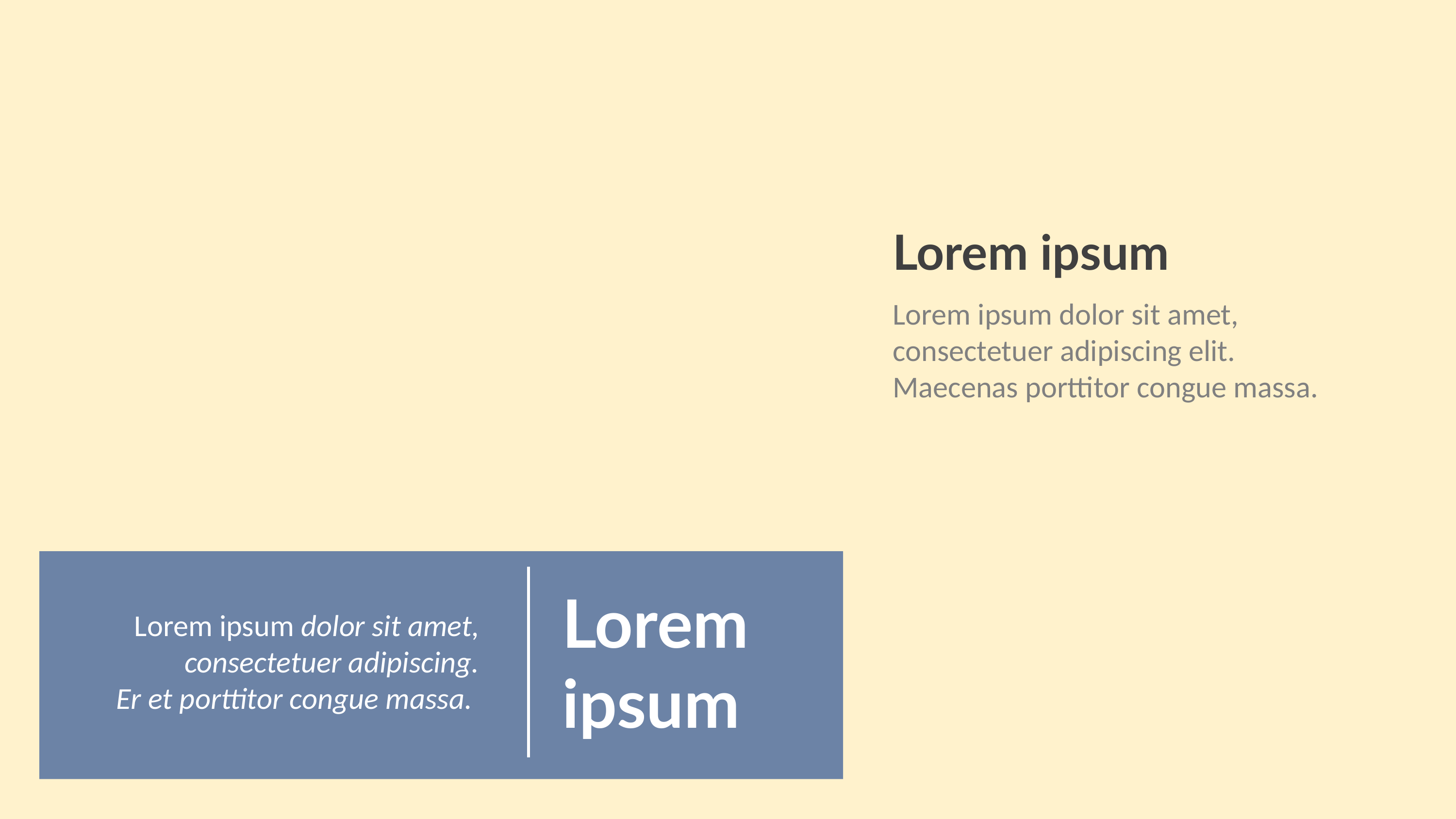

Lorem ipsum
Lorem ipsum dolor sit amet, consectetuer adipiscing elit. Maecenas porttitor congue massa.

Lorem
ipsum
Lorem ipsum dolor sit amet, consectetuer adipiscing.
Er et porttitor congue massa.